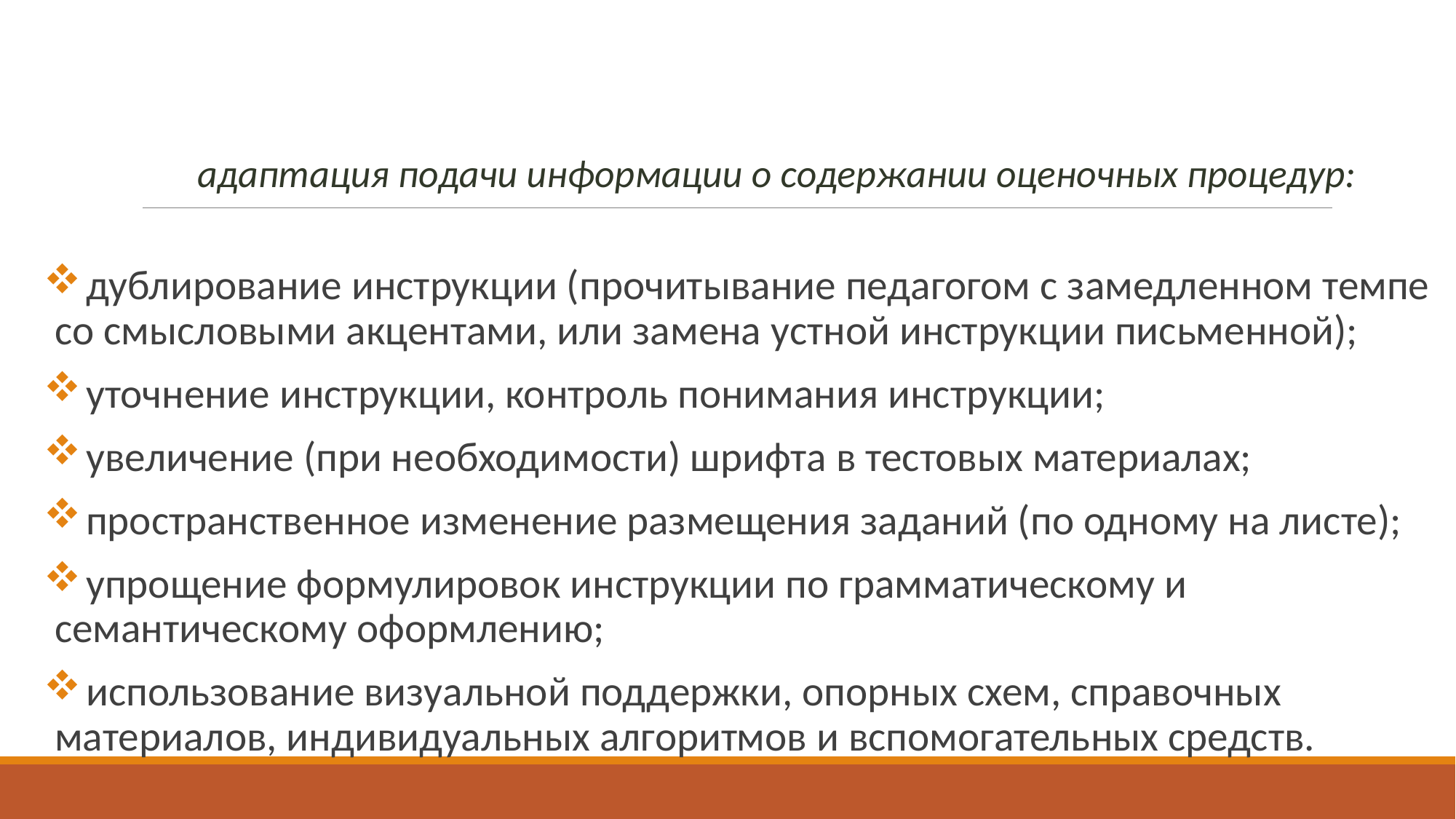

адаптация подачи информации о содержании оценочных процедур:
 дублирование инструкции (прочитывание педагогом с замедленном темпе со смысловыми акцентами, или замена устной инструкции письменной);
 уточнение инструкции, контроль понимания инструкции;
 увеличение (при необходимости) шрифта в тестовых материалах;
 пространственное изменение размещения заданий (по одному на листе);
 упрощение формулировок инструкции по грамматическому и семантическому оформлению;
 использование визуальной поддержки, опорных схем, справочных материалов, индивидуальных алгоритмов и вспомогательных средств.